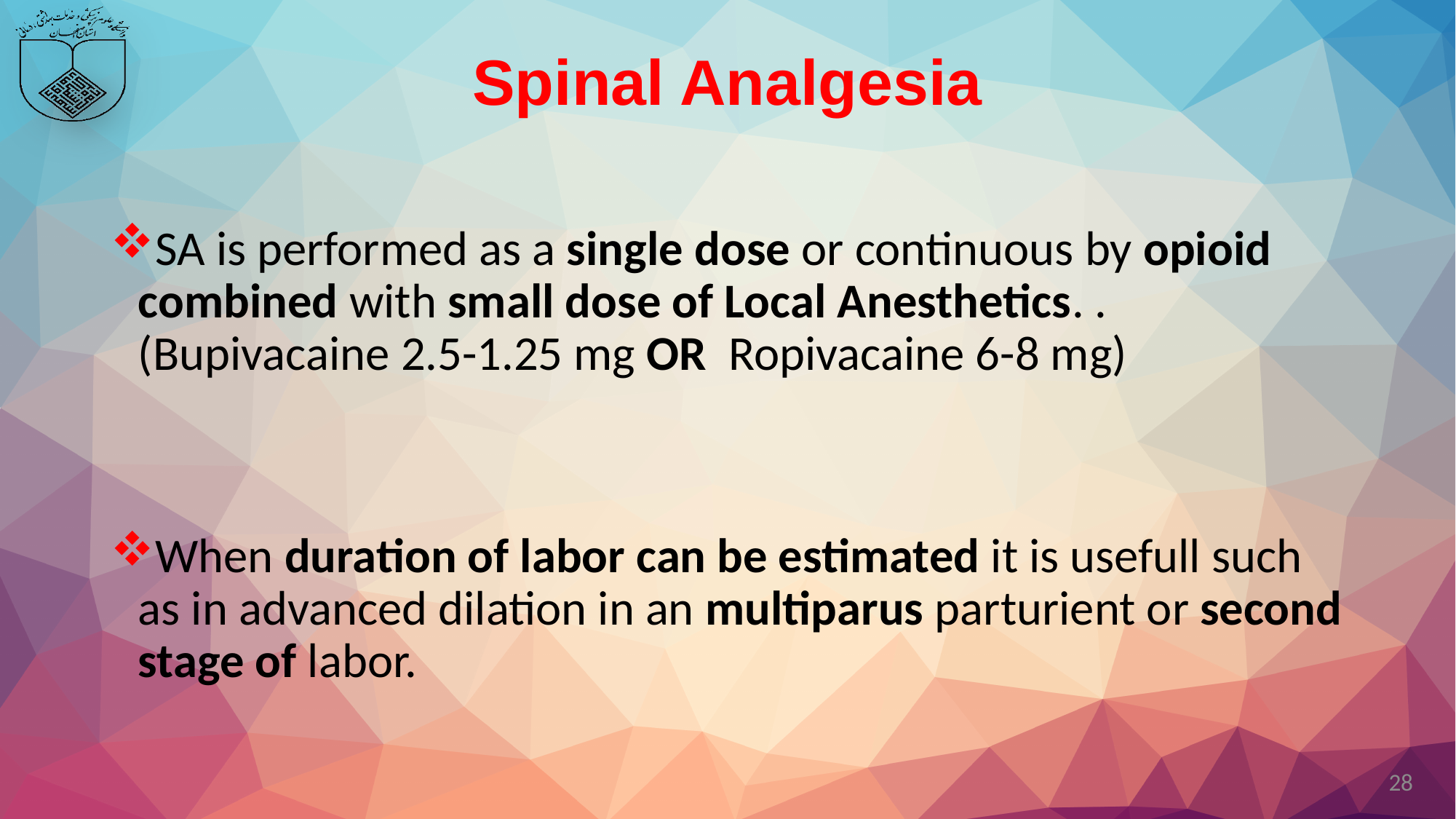

# Spinal Analgesia
SA is performed as a single dose or continuous by opioid combined with small dose of Local Anesthetics. .(Bupivacaine 2.5-1.25 mg OR  Ropivacaine 6-8 mg)

When duration of labor can be estimated it is usefull such as in advanced dilation in an multiparus parturient or second stage of labor.
28